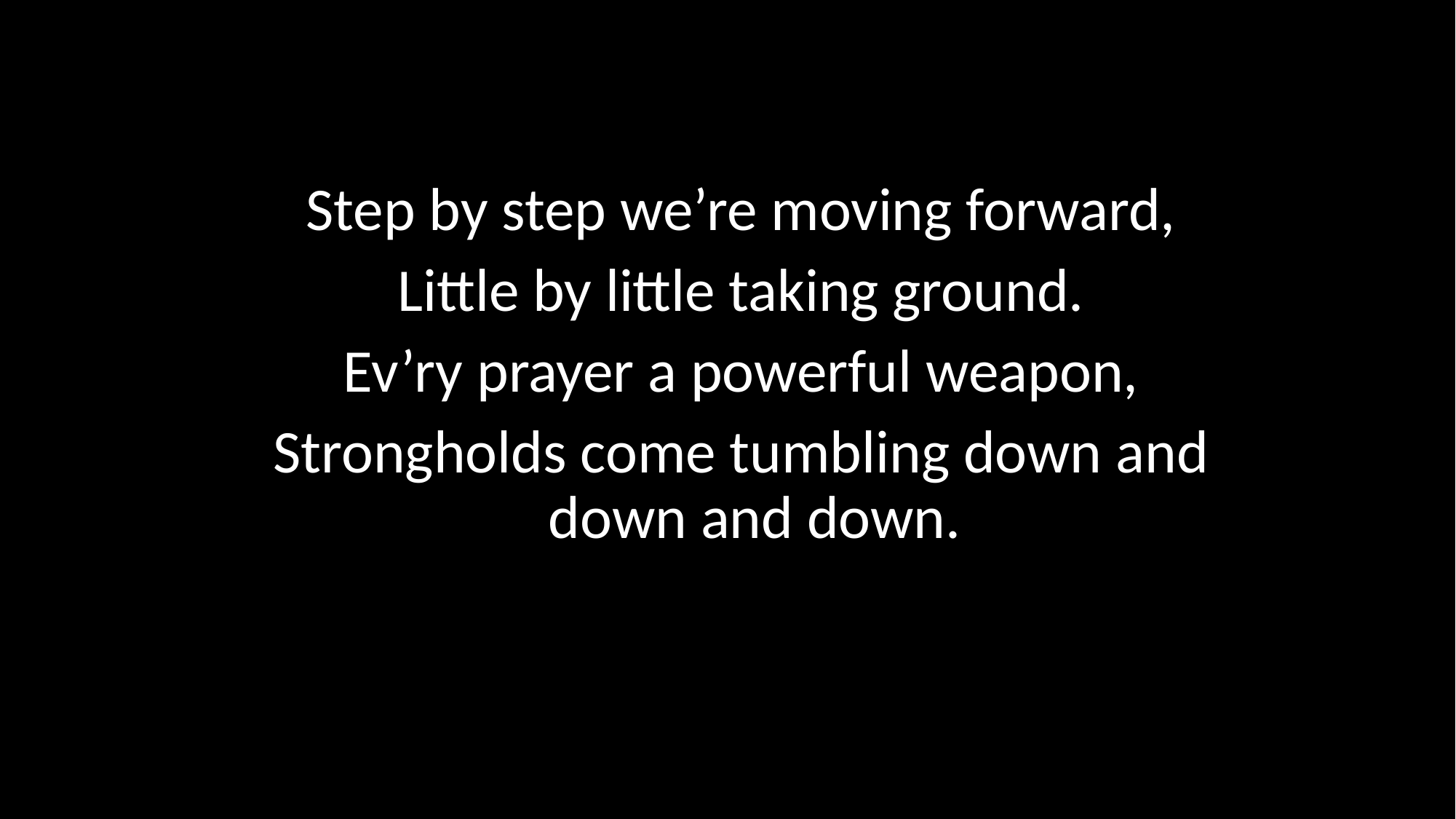

Step by step we’re moving forward,
Little by little taking ground.
Ev’ry prayer a powerful weapon,
Strongholds come tumbling down and down and down.